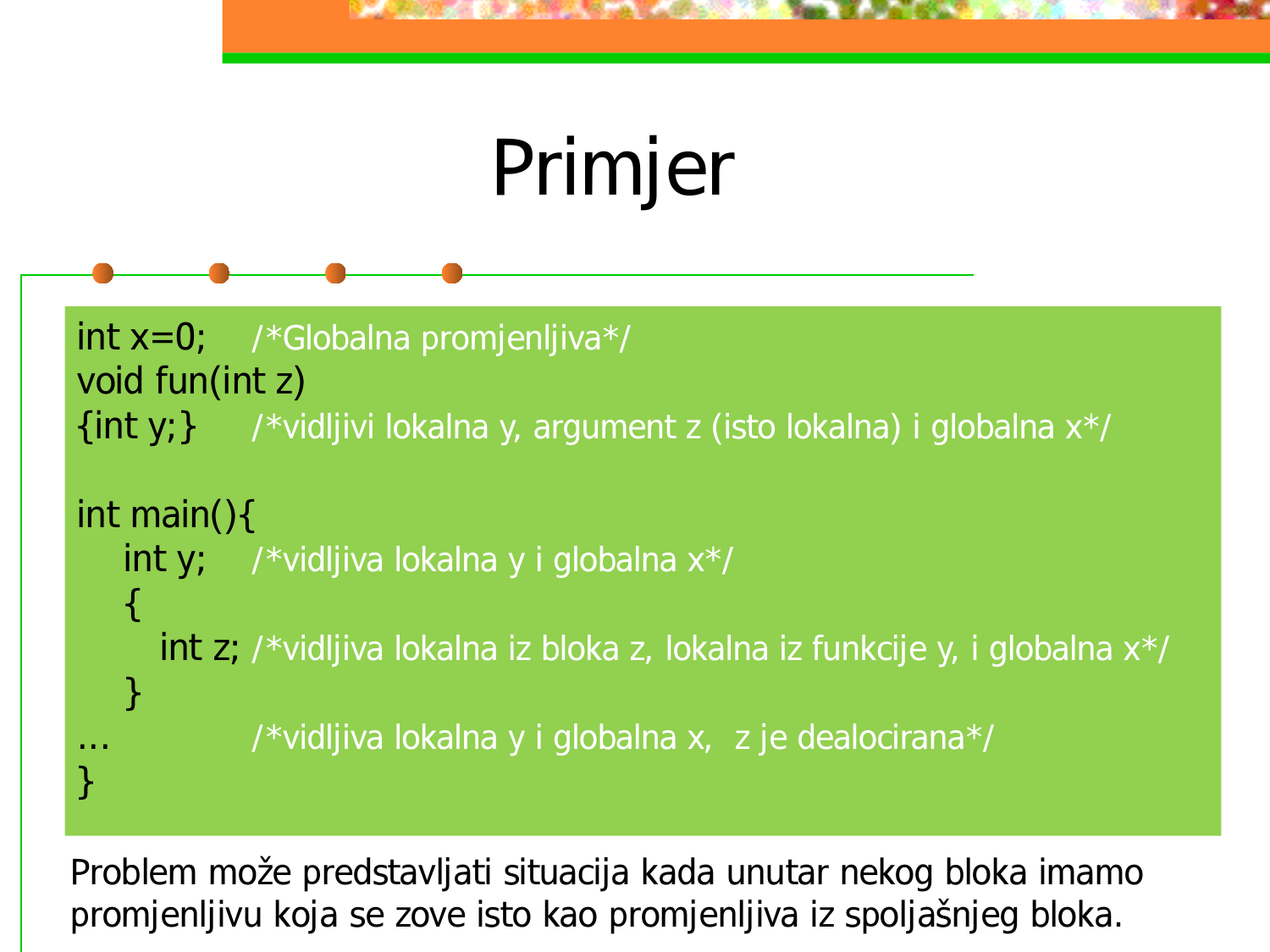

# Primjer
int x=0;	/*Globalna promjenljiva*/
void fun(int z)
{int y;}	/*vidljivi lokalna y, argument z (isto lokalna) i globalna x*/

int main(){
    int y;	/*vidljiva lokalna y i globalna x*/
	{
	   int z;	/*vidljiva lokalna iz bloka z, lokalna iz funkcije y, i globalna x*/
	}
...		/*vidljiva lokalna y i globalna x,  z je dealocirana*/
}
Problem može predstavljati situacija kada unutar nekog bloka imamo promjenljivu koja se zove isto kao promjenljiva iz spoljašnjeg bloka.